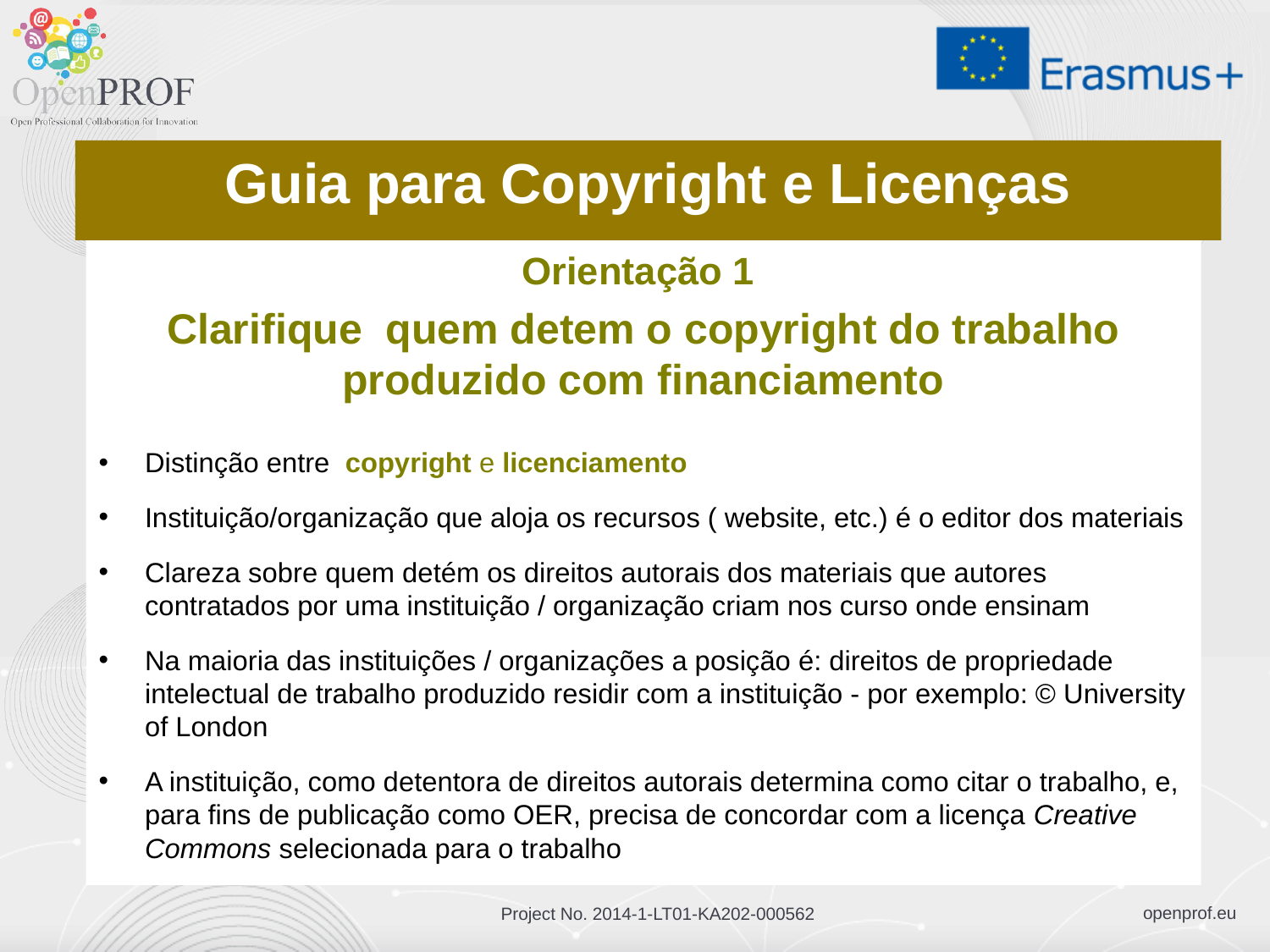

Guia para Copyright e Licenças
Orientação 1
Clarifique  quem detem o copyright do trabalho produzido com financiamento

Distinção entre  copyright e licenciamento
Instituição/organização que aloja os recursos ( website, etc.) é o editor dos materiais
Clareza sobre quem detém os direitos autorais dos materiais que autores contratados por uma instituição / organização criam nos curso onde ensinam
Na maioria das instituições / organizações a posição é: direitos de propriedade intelectual de trabalho produzido residir com a instituição - por exemplo: © University of London
A instituição, como detentora de direitos autorais determina como citar o trabalho, e, para fins de publicação como OER, precisa de concordar com a licença Creative Commons selecionada para o trabalho